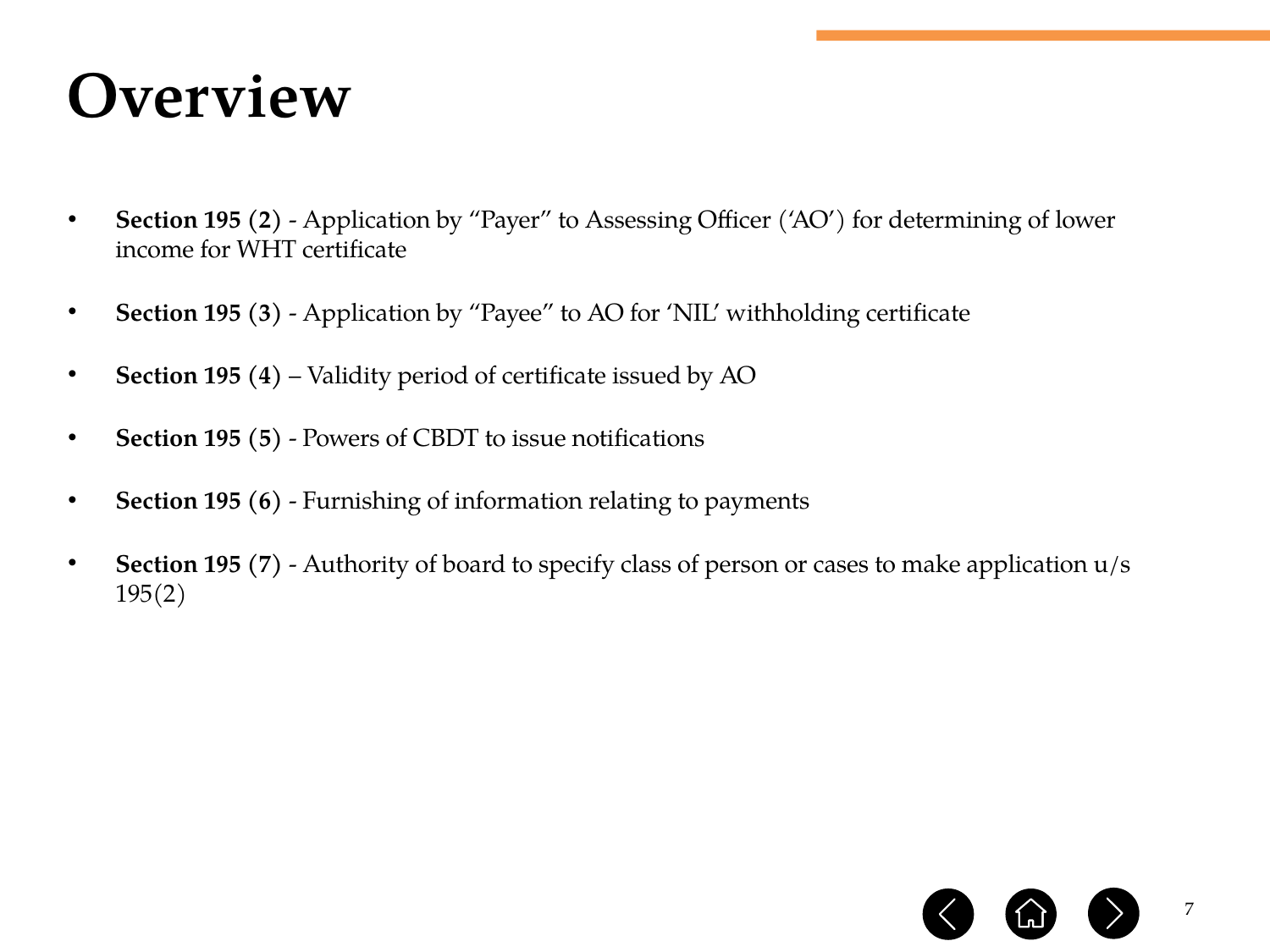

Overview

Section 195 (2) - Application by “Payer” to Assessing Officer (‘AO’) for determining of lower income for WHT certificate

Section 195 (3) - Application by “Payee” to AO for ‘NIL’ withholding certificate

Section 195 (4) – Validity period of certificate issued by AO

Section 195 (5) - Powers of CBDT to issue notifications

Section 195 (6) - Furnishing of information relating to payments

Section 195 (7) - Authority of board to specify class of person or cases to make application u/s 195(2)

7